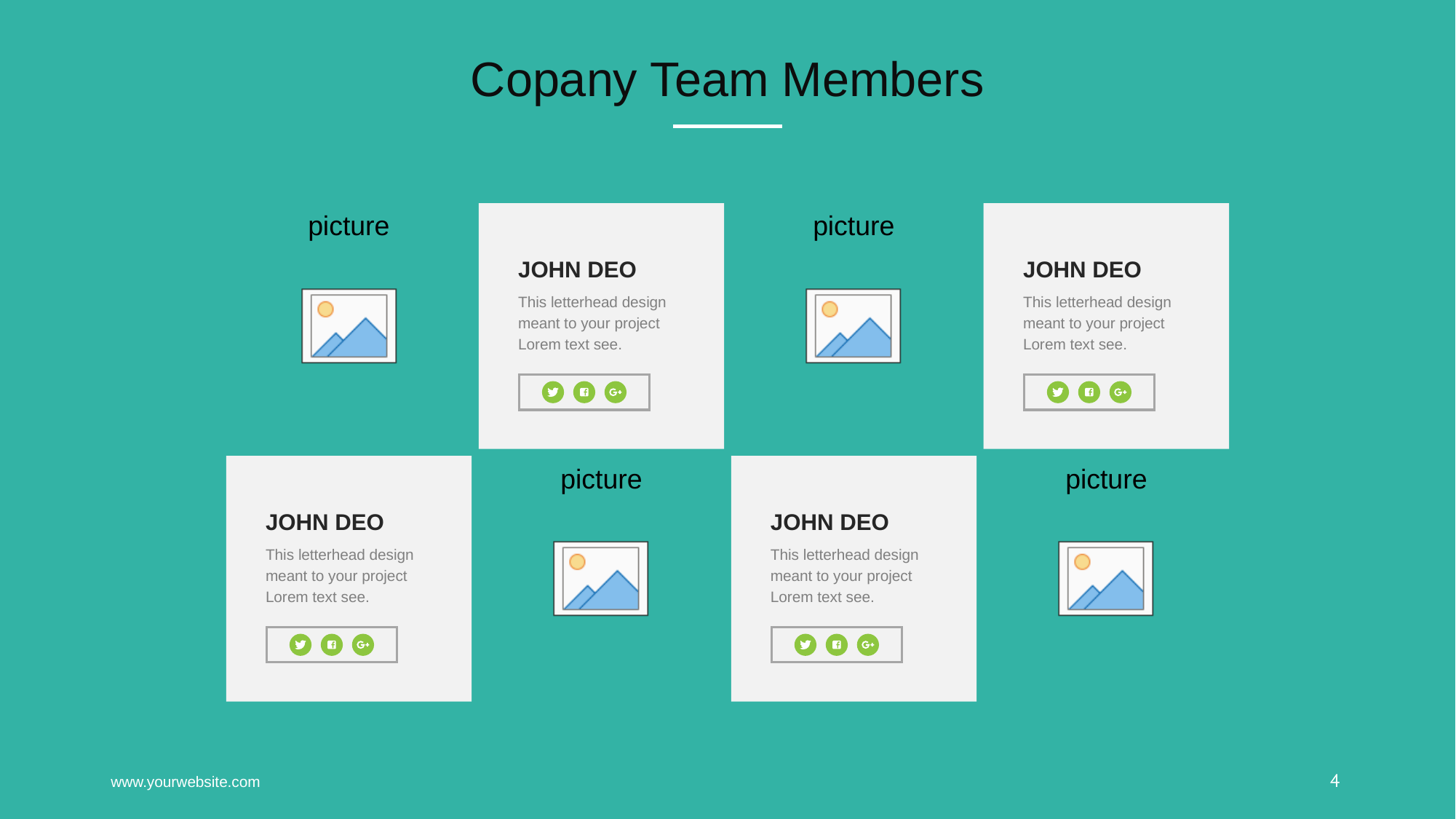

# Copany Team Members

JOHN DEO
This letterhead design meant to your project Lorem text see.

JOHN DEO
This letterhead design meant to your project Lorem text see.

JOHN DEO
This letterhead design meant to your project Lorem text see.

JOHN DEO
This letterhead design meant to your project Lorem text see.

www.yourwebsite.com
4